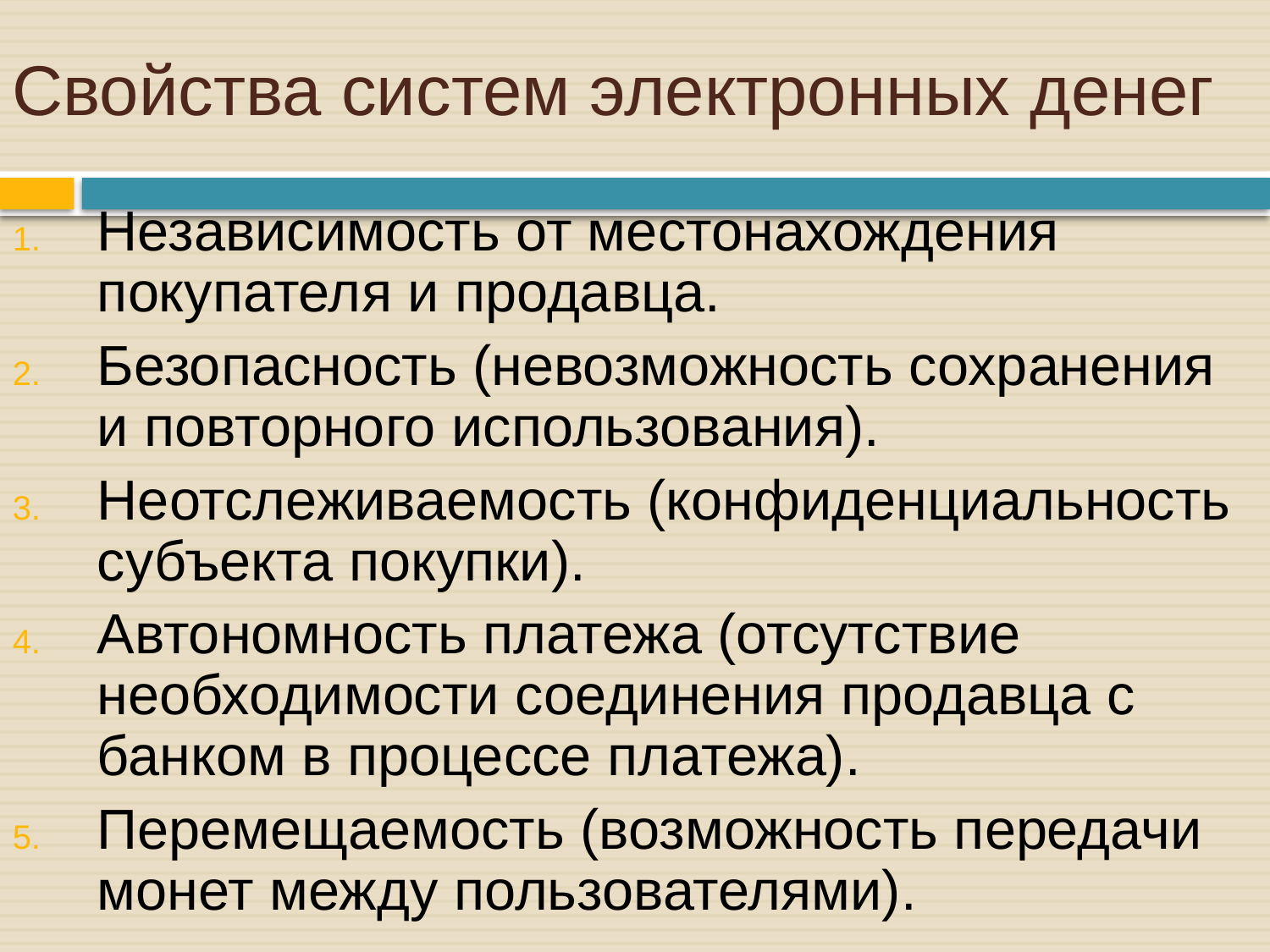

# Свойства систем электронных денег
Независимость от местонахождения покупателя и продавца.
Безопасность (невозможность сохранения и повторного использования).
Неотслеживаемость (конфиденциальность субъекта покупки).
Автономность платежа (отсутствие необходимости соединения продавца с банком в процессе платежа).
Перемещаемость (возможность передачи монет между пользователями).